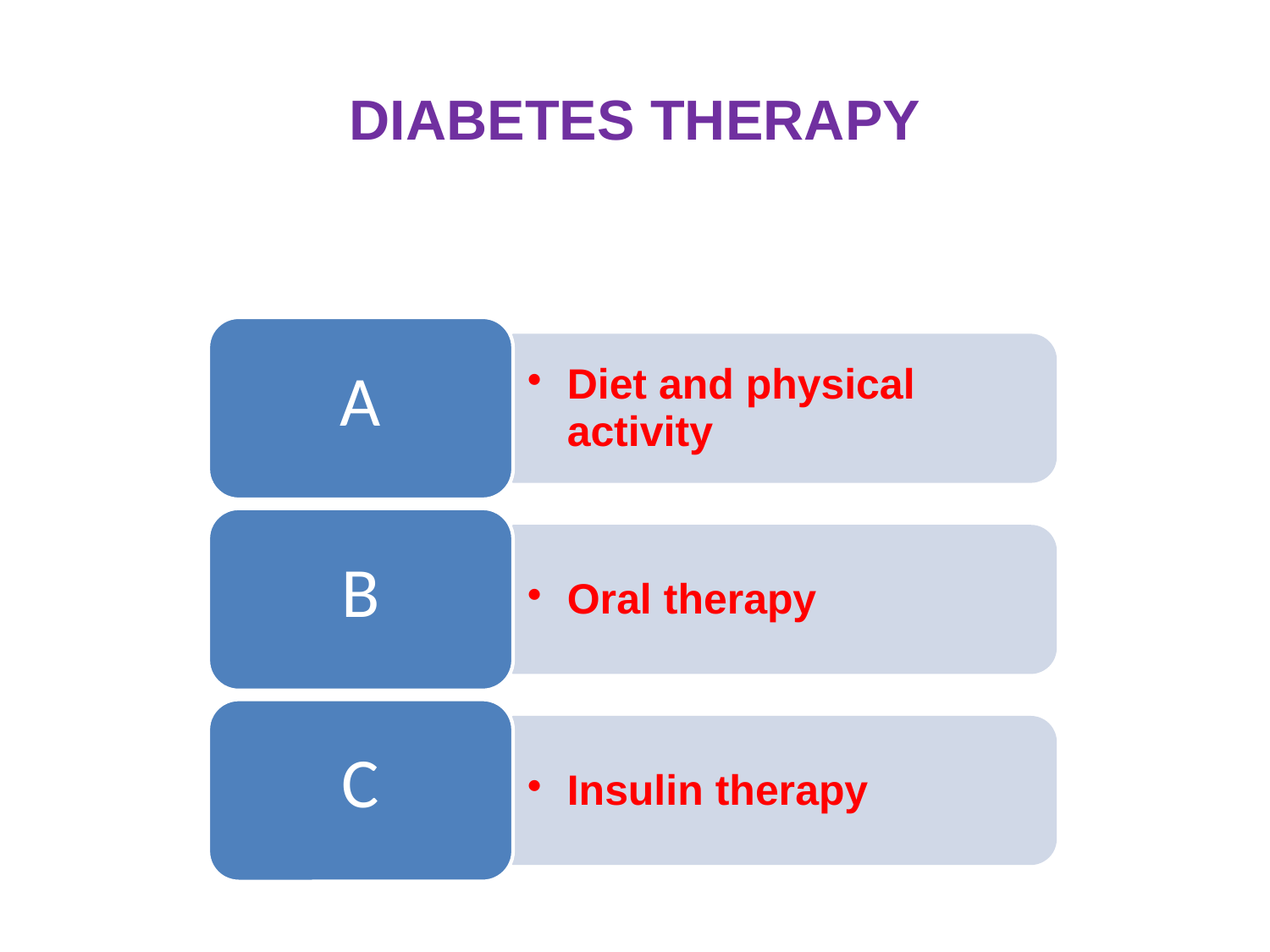

DIABETES THERAPY
A
Diet and physical activity
B
Oral therapy
C
Insulin therapy